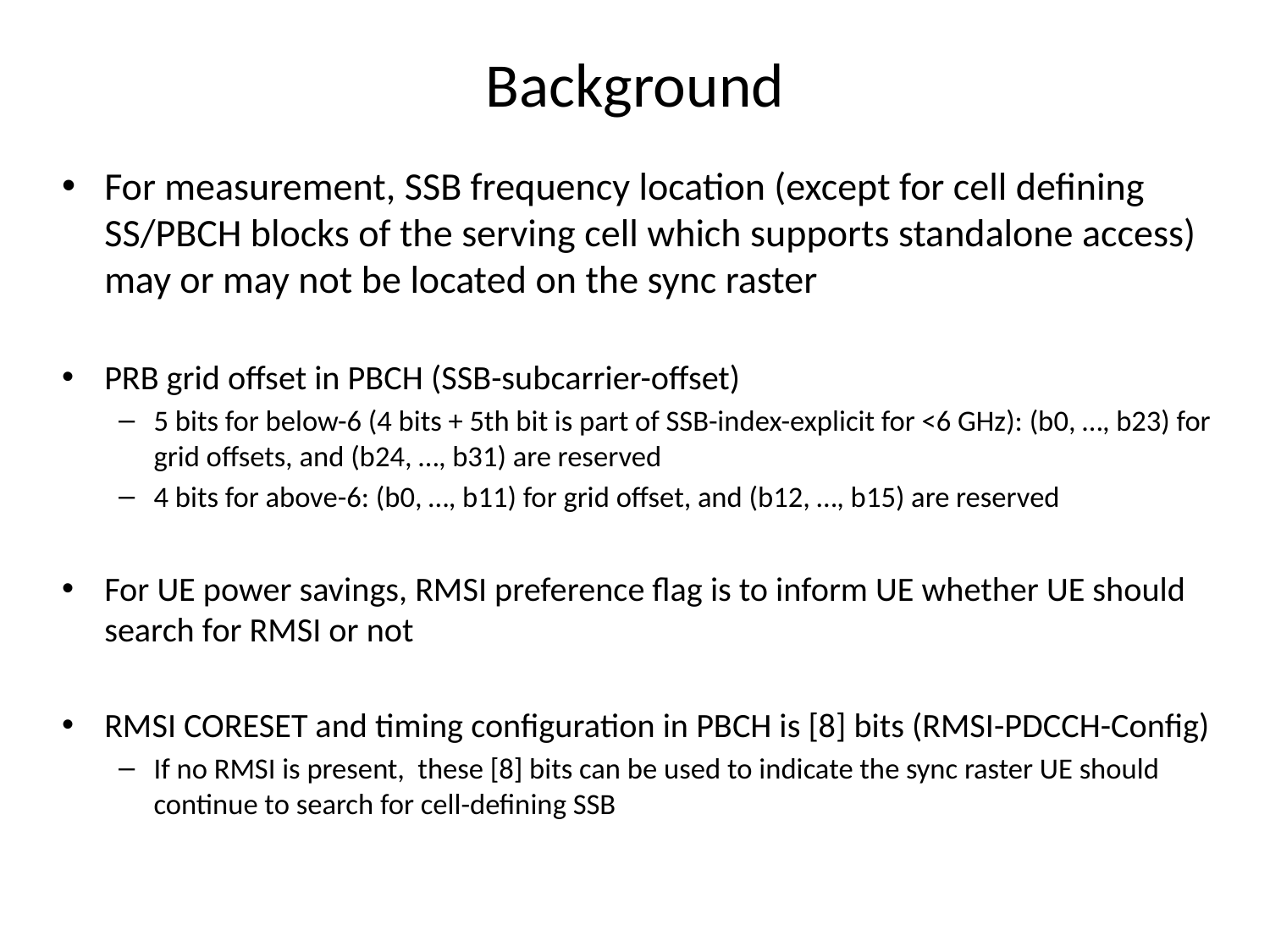

# Background
For measurement, SSB frequency location (except for cell defining SS/PBCH blocks of the serving cell which supports standalone access) may or may not be located on the sync raster

PRB grid offset in PBCH (SSB-subcarrier-offset)
5 bits for below-6 (4 bits + 5th bit is part of SSB-index-explicit for <6 GHz): (b0, …, b23) for grid offsets, and (b24, …, b31) are reserved
4 bits for above-6: (b0, …, b11) for grid offset, and (b12, …, b15) are reserved

For UE power savings, RMSI preference flag is to inform UE whether UE should search for RMSI or not

RMSI CORESET and timing configuration in PBCH is [8] bits (RMSI-PDCCH-Config)
If no RMSI is present,  these [8] bits can be used to indicate the sync raster UE should continue to search for cell-defining SSB